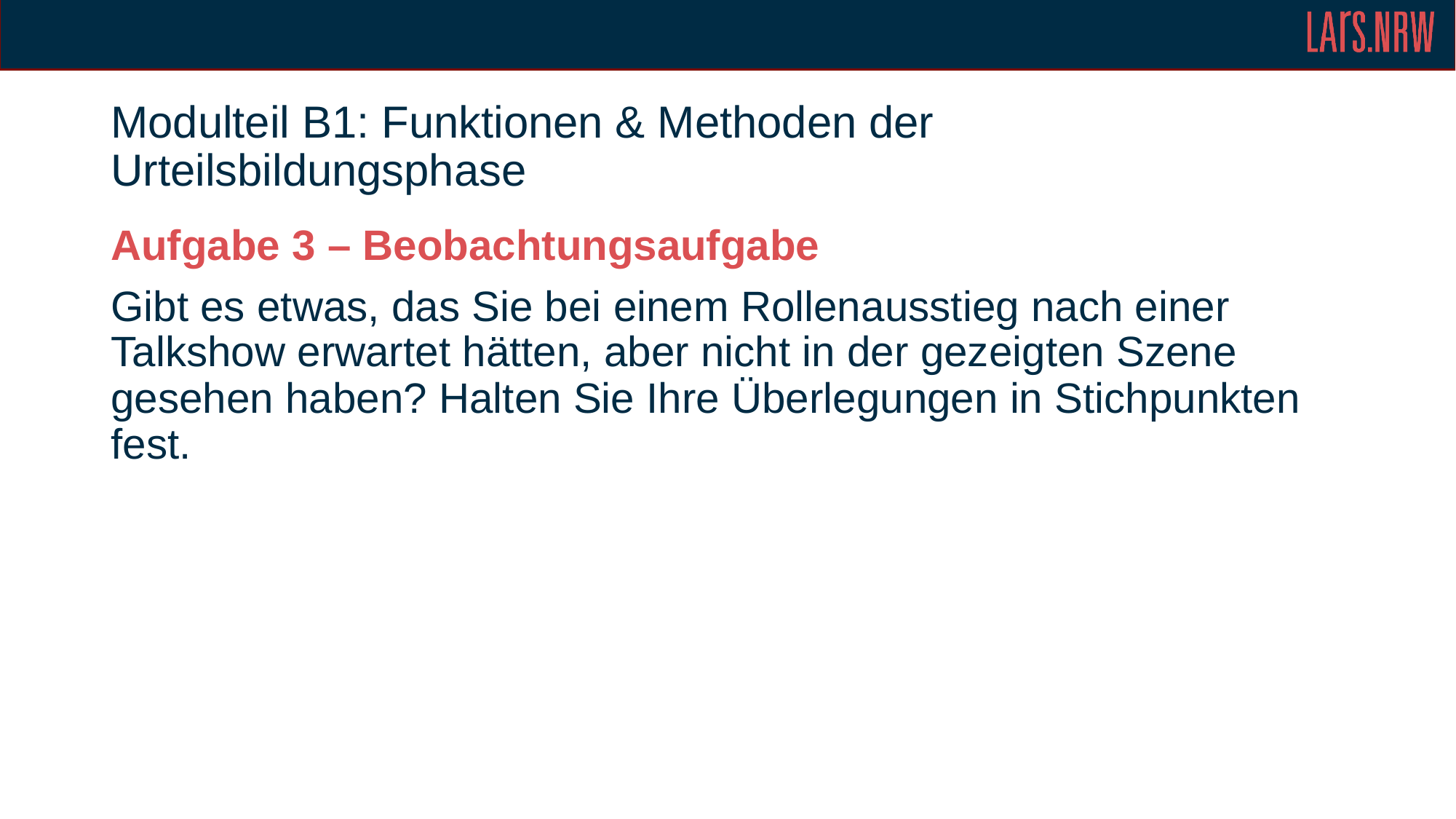

# Modulteil B1: Funktionen & Methoden der Urteilsbildungsphase
Aufgabe 3 – Beobachtungsaufgabe
Gibt es etwas, das Sie bei einem Rollenausstieg nach einer Talkshow erwartet hätten, aber nicht in der gezeigten Szene gesehen haben? Halten Sie Ihre Überlegungen in Stichpunkten fest.